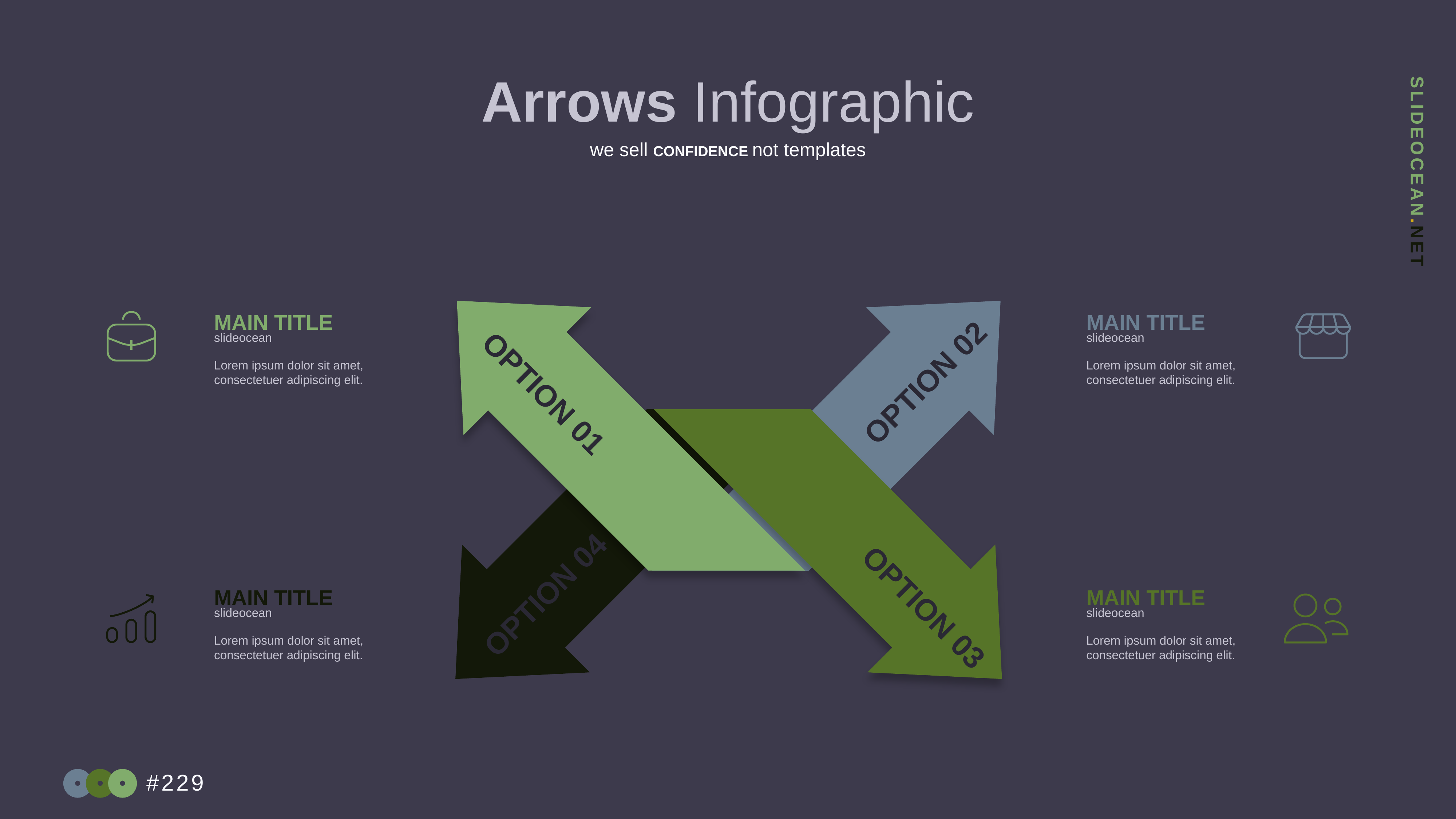

Arrows Infographic
we sell CONFIDENCE not templates

OPTION 01

OPTION 03
MAIN TITLE
slideocean
Lorem ipsum dolor sit amet, consectetuer adipiscing elit.
MAIN TITLE
slideocean
Lorem ipsum dolor sit amet, consectetuer adipiscing elit.

OPTION 02

OPTION 04
MAIN TITLE
slideocean
Lorem ipsum dolor sit amet, consectetuer adipiscing elit.
MAIN TITLE
slideocean
Lorem ipsum dolor sit amet, consectetuer adipiscing elit.

#229